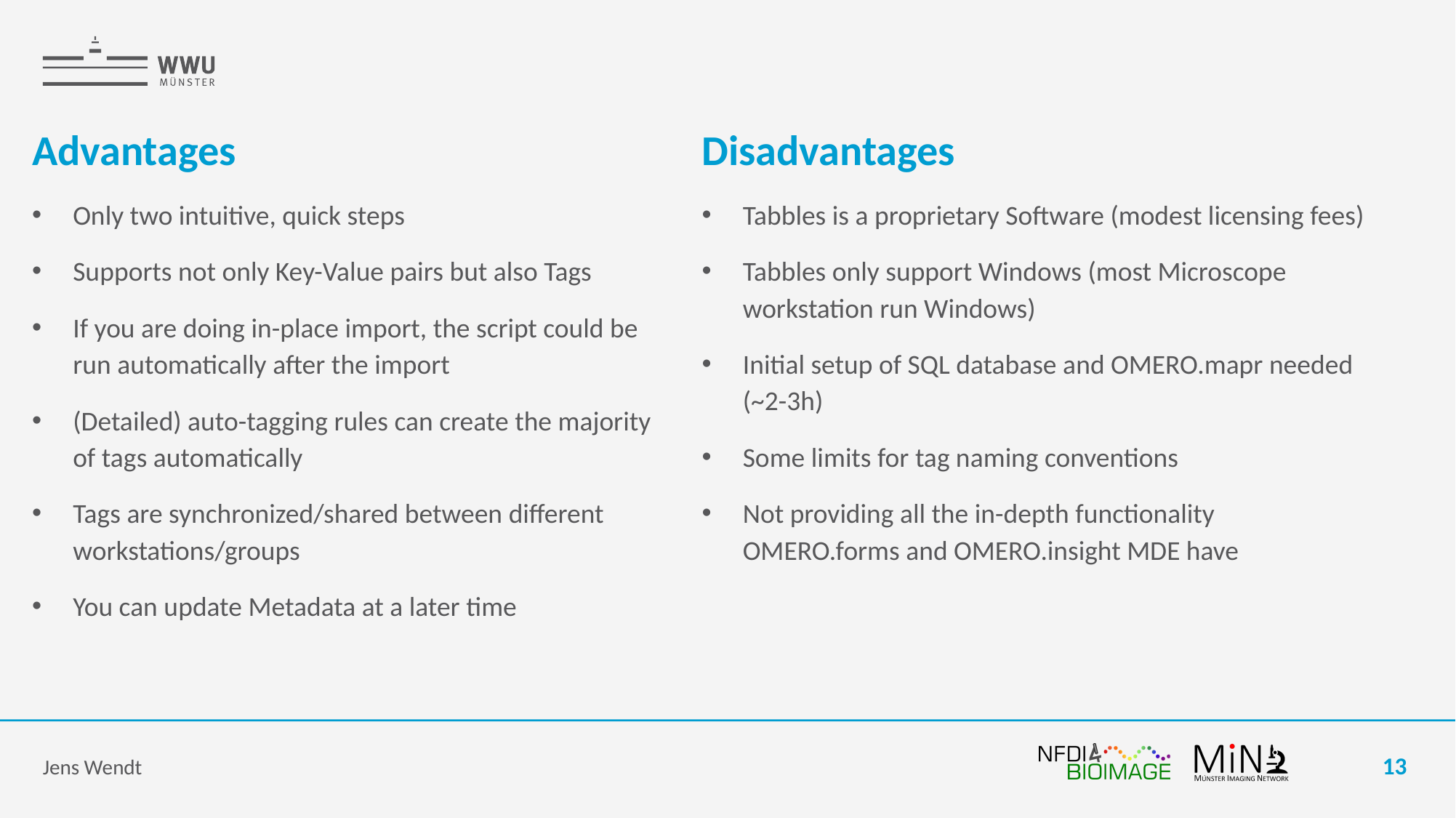

Advantages
Only two intuitive, quick steps
Supports not only Key-Value pairs but also Tags
If you are doing in-place import, the script could be run automatically after the import
(Detailed) auto-tagging rules can create the majority of tags automatically
Tags are synchronized/shared between different workstations/groups
You can update Metadata at a later time
Disadvantages
Tabbles is a proprietary Software (modest licensing fees)
Tabbles only support Windows (most Microscope workstation run Windows)
Initial setup of SQL database and OMERO.mapr needed (~2-3h)
Some limits for tag naming conventions
Not providing all the in-depth functionality OMERO.forms and OMERO.insight MDE have
Jens Wendt
13